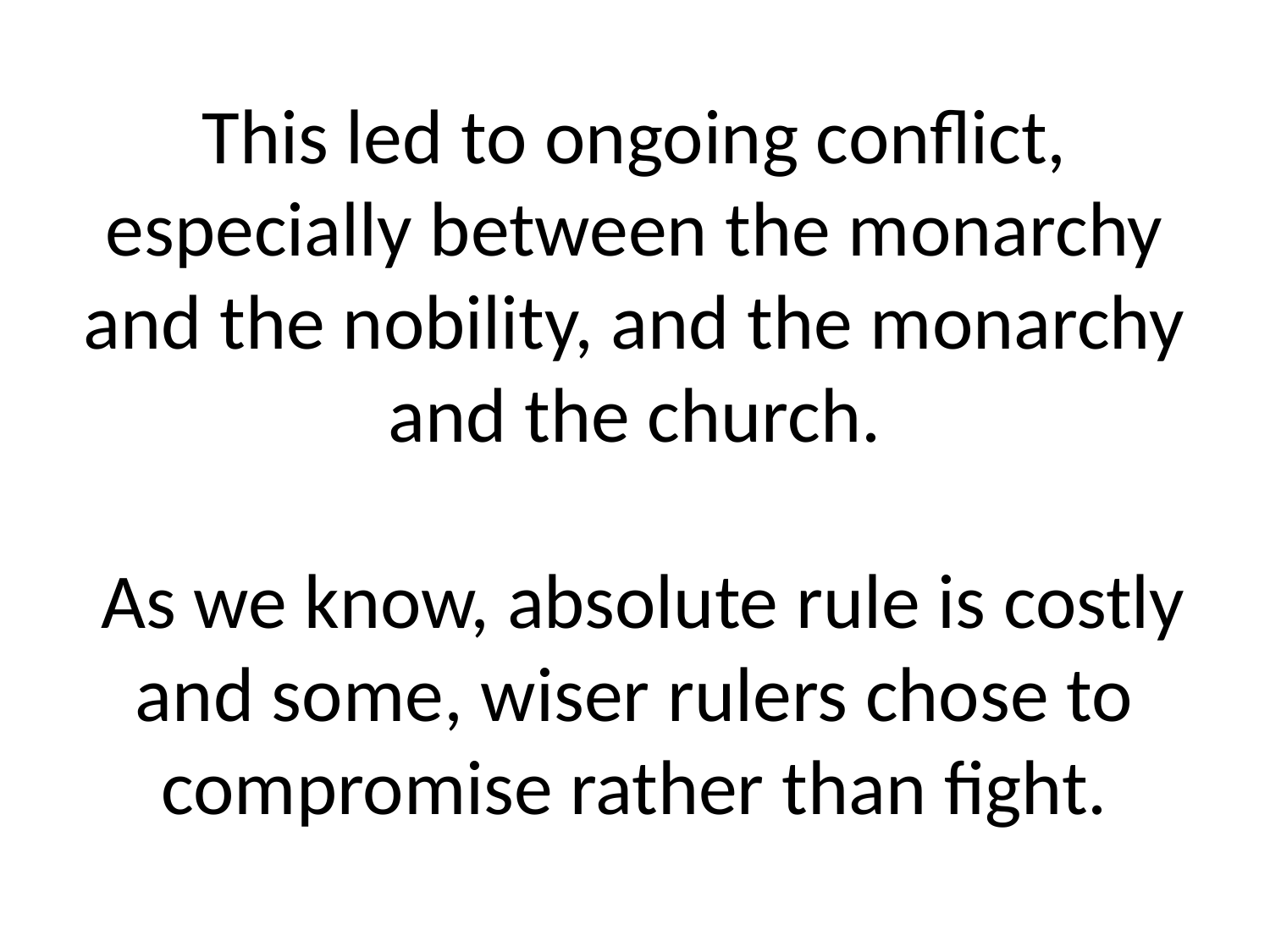

# This led to ongoing conflict, especially between the monarchy and the nobility, and the monarchy and the church. As we know, absolute rule is costly and some, wiser rulers chose to compromise rather than fight.